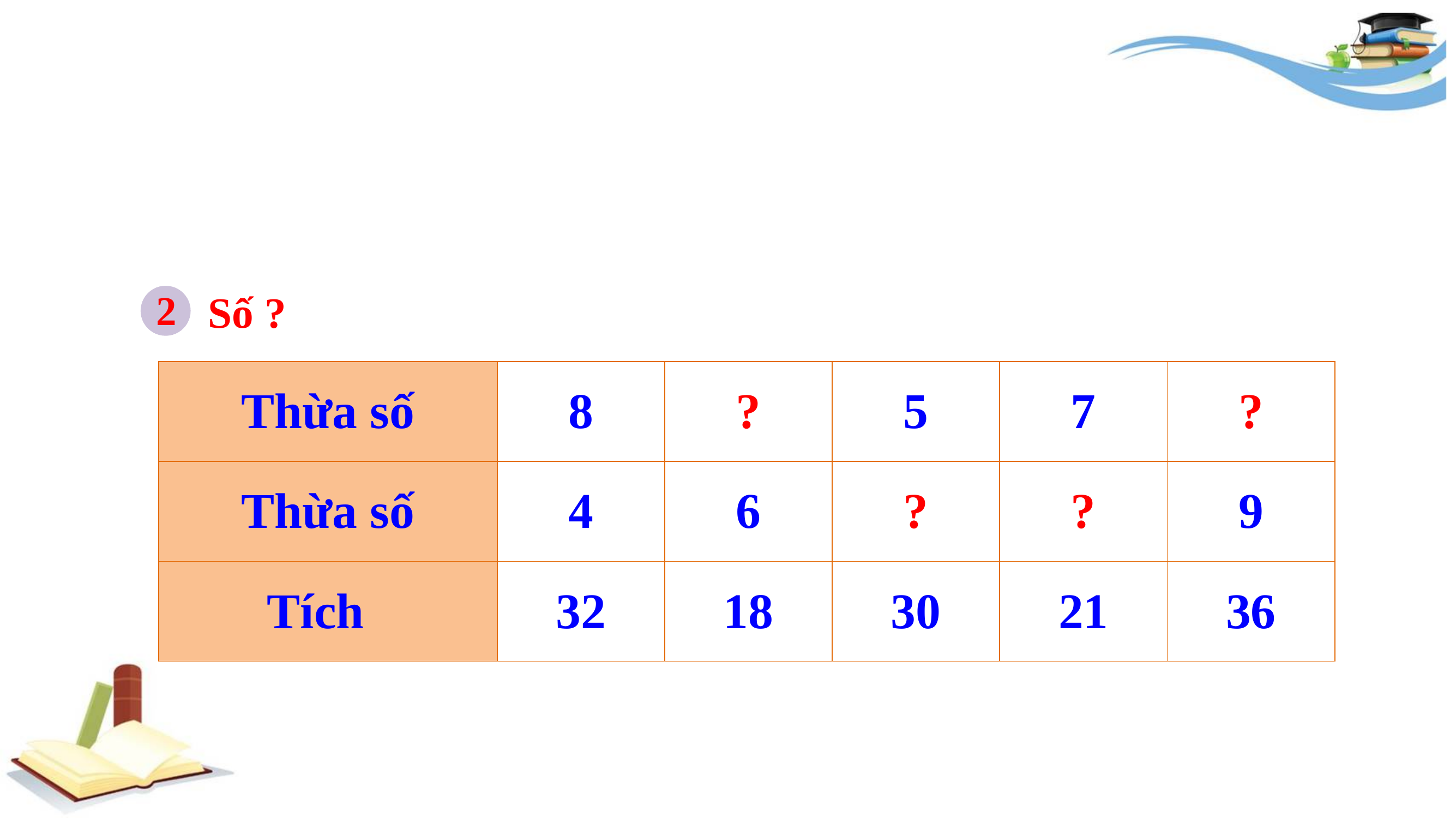

2

Số ?
| Thừa số | 8 | ? | 5 | 7 | ? |
| --- | --- | --- | --- | --- | --- |
| Thừa số | 4 | 6 | ? | ? | 9 |
| Tích | 32 | 18 | 30 | 21 | 36 |